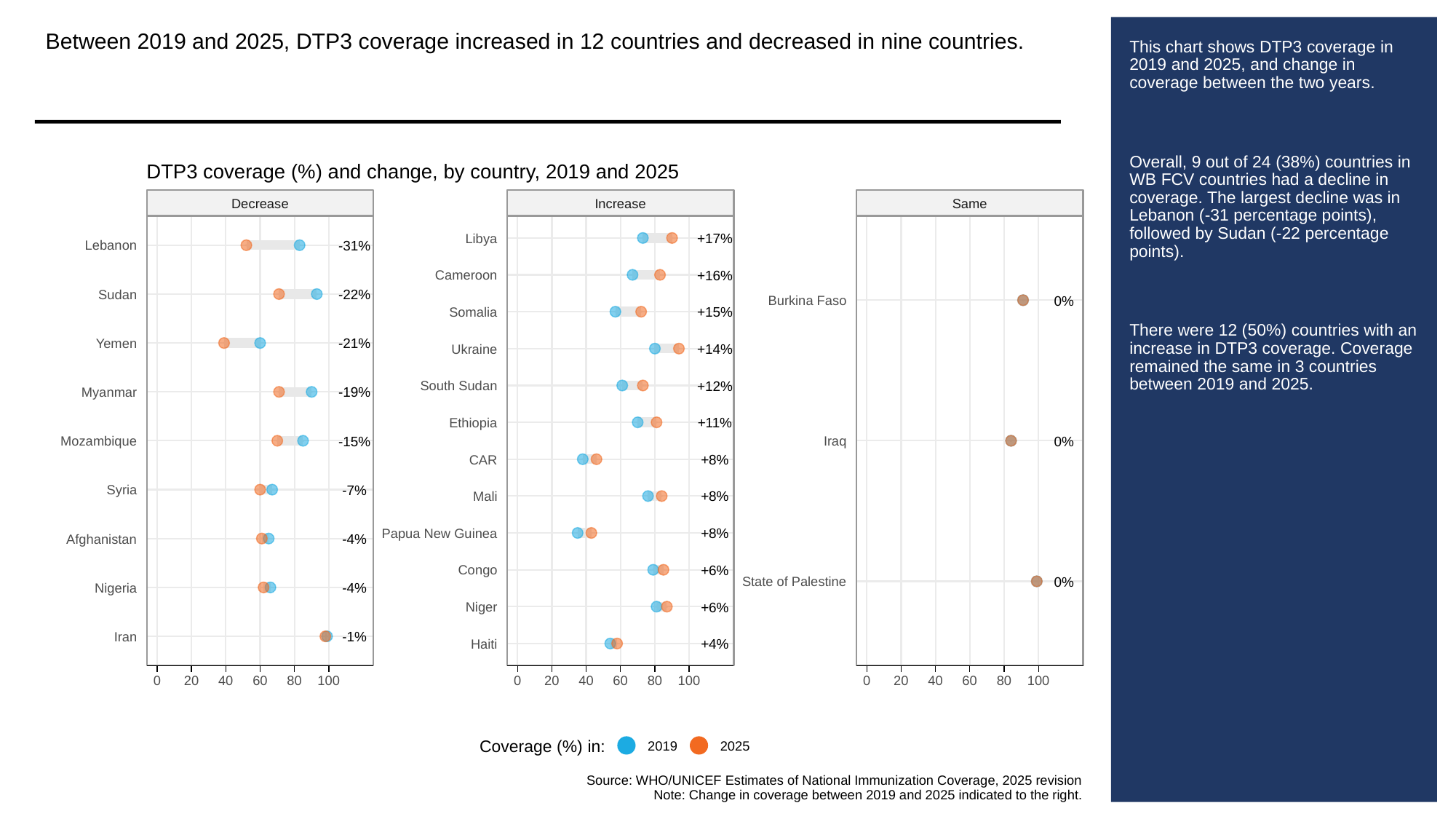

Between 2019 and 2025, DTP3 coverage increased in 12 countries and decreased in nine countries.
# This chart shows DTP3 coverage in 2019 and 2025, and change in coverage between the two years.

Overall, 9 out of 24 (38%) countries in WB FCV countries had a decline in coverage. The largest decline was in Lebanon (-31 percentage points), followed by Sudan (-22 percentage points).

There were 12 (50%) countries with an increase in DTP3 coverage. Coverage remained the same in 3 countries between 2019 and 2025.

DTP3 coverage (%) and change, by country, 2019 and 2025

Decrease
Increase
Same

+17%
Libya

-31%
Lebanon

+16%
Cameroon

-22%
Sudan

0%
Burkina Faso

+15%
Somalia

-21%
Yemen

+14%
Ukraine

+12%
South Sudan

-19%
Myanmar

+11%
Ethiopia

-15%
0%
Mozambique
Iraq

+8%
CAR

-7%
Syria

+8%
Mali

+8%
Papua New Guinea

-4%
Afghanistan

+6%
Congo

0%
State of Palestine

-4%
Nigeria

+6%
Niger

-1%
Iran

+4%
Haiti

0
20
40
60
80
100
0
20
40
60
80
100
0
20
40
60
80
100

Coverage (%) in:
2019
2025
Source: WHO/UNICEF Estimates of National Immunization Coverage, 2025 revision
Note: Change in coverage between 2019 and 2025 indicated to the right.